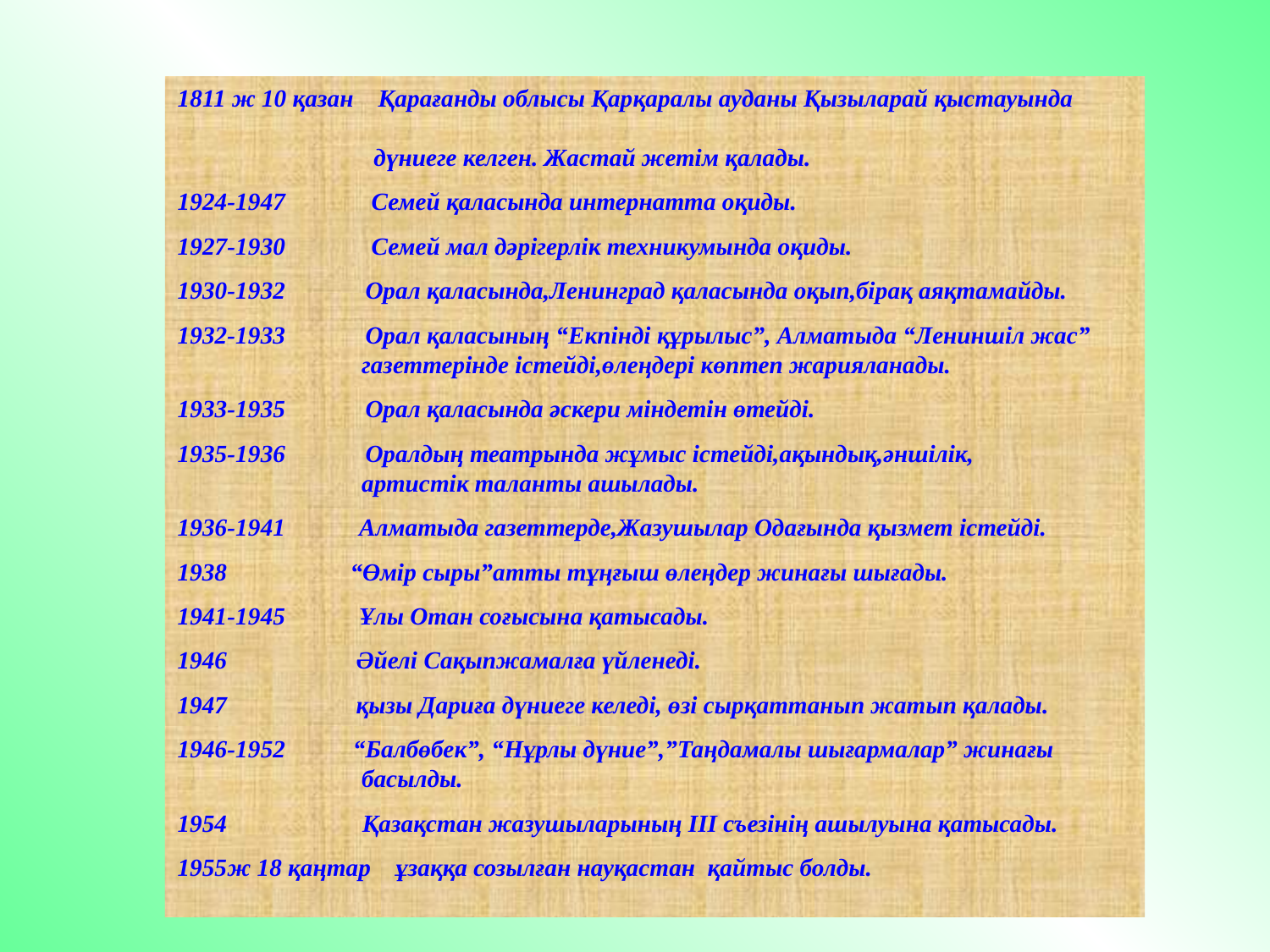

1811 ж 10 қазан    Қарағанды облысы Қарқаралы ауданы Қызыларай қыстауында
                                дүниеге келген. Жастай жетім қалады.

1924-1947              Семей қаласында интернатта оқиды.

1927-1930              Семей мал дәрігерлік техникумында оқиды.

1930-1932             Орал қаласында,Ленинград қаласында оқып,бірақ аяқтамайды.

1932-1933             Орал қаласының “Екпінді құрылыс”, Алматыда “Лениншіл жас”
                              газеттерінде істейді,өлеңдері көптеп жарияланады.

1933-1935             Орал қаласында әскери міндетін өтейді.

1935-1936             Оралдың театрында жұмыс істейді,ақындық,әншілік,
                              артистік таланты ашылады.

1936-1941            Алматыда газеттерде,Жазушылар Одағында қызмет істейді.

                    “Өмір сыры”атты тұңғыш өлеңдер жинағы шығады.

1941-1945            Ұлы Отан соғысына қатысады.

                     Әйелі Сақыпжамалға үйленеді.

                     қызы Дариға дүниеге келеді, өзі сырқаттанып жатып қалады.

1946-1952           “Балбөбек”, “Нұрлы дүние”,”Таңдамалы шығармалар” жинағы
                              басылды.

                      Қазақстан жазушыларының ІІІ съезінің ашылуына қатысады.

ж 18 қаңтар    ұзаққа созылған науқастан  қайтыс болды.